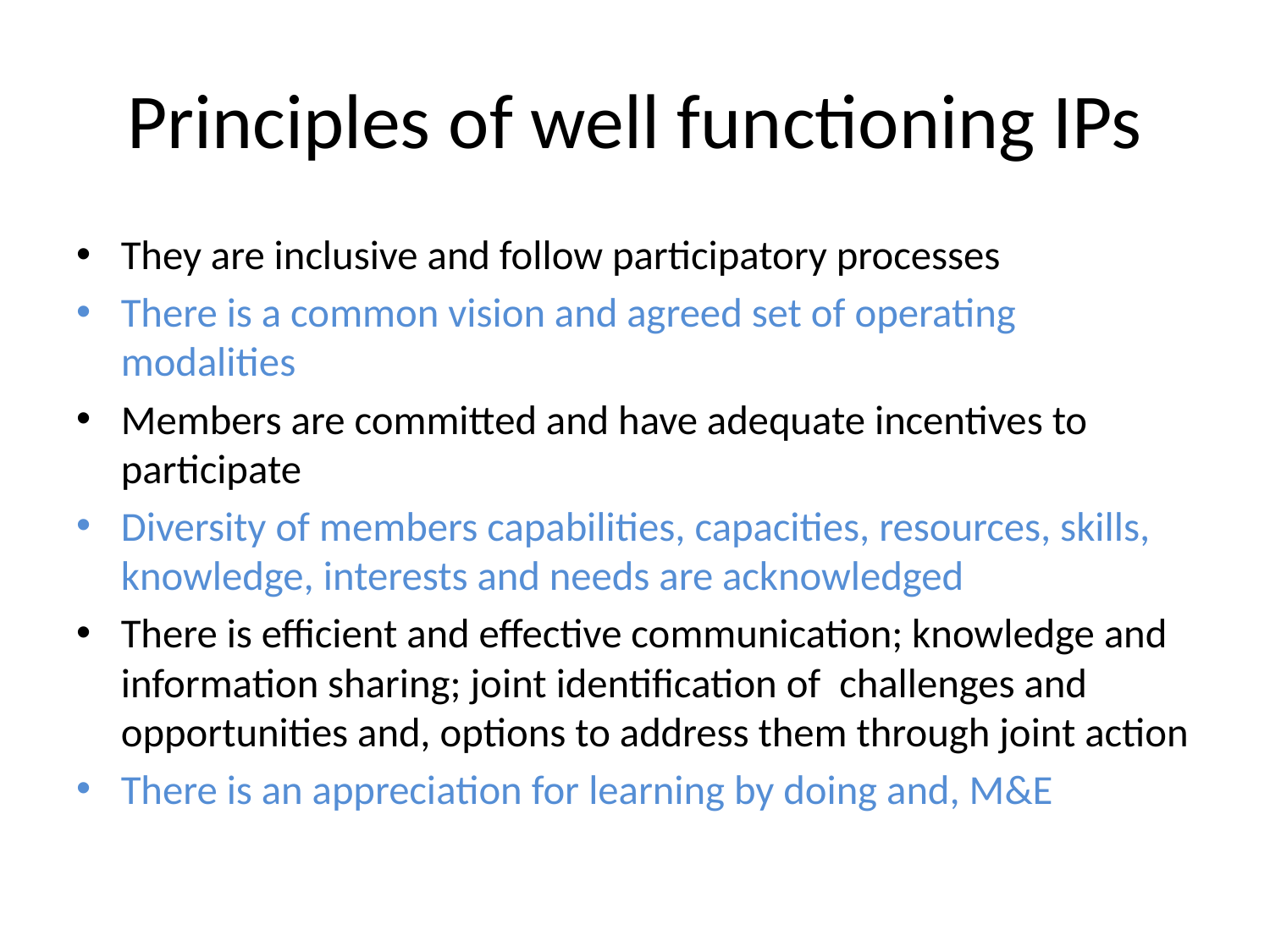

# Principles of well functioning IPs
They are inclusive and follow participatory processes
There is a common vision and agreed set of operating modalities
Members are committed and have adequate incentives to participate
Diversity of members capabilities, capacities, resources, skills, knowledge, interests and needs are acknowledged
There is efficient and effective communication; knowledge and information sharing; joint identification of  challenges and opportunities and, options to address them through joint action
There is an appreciation for learning by doing and, M&E